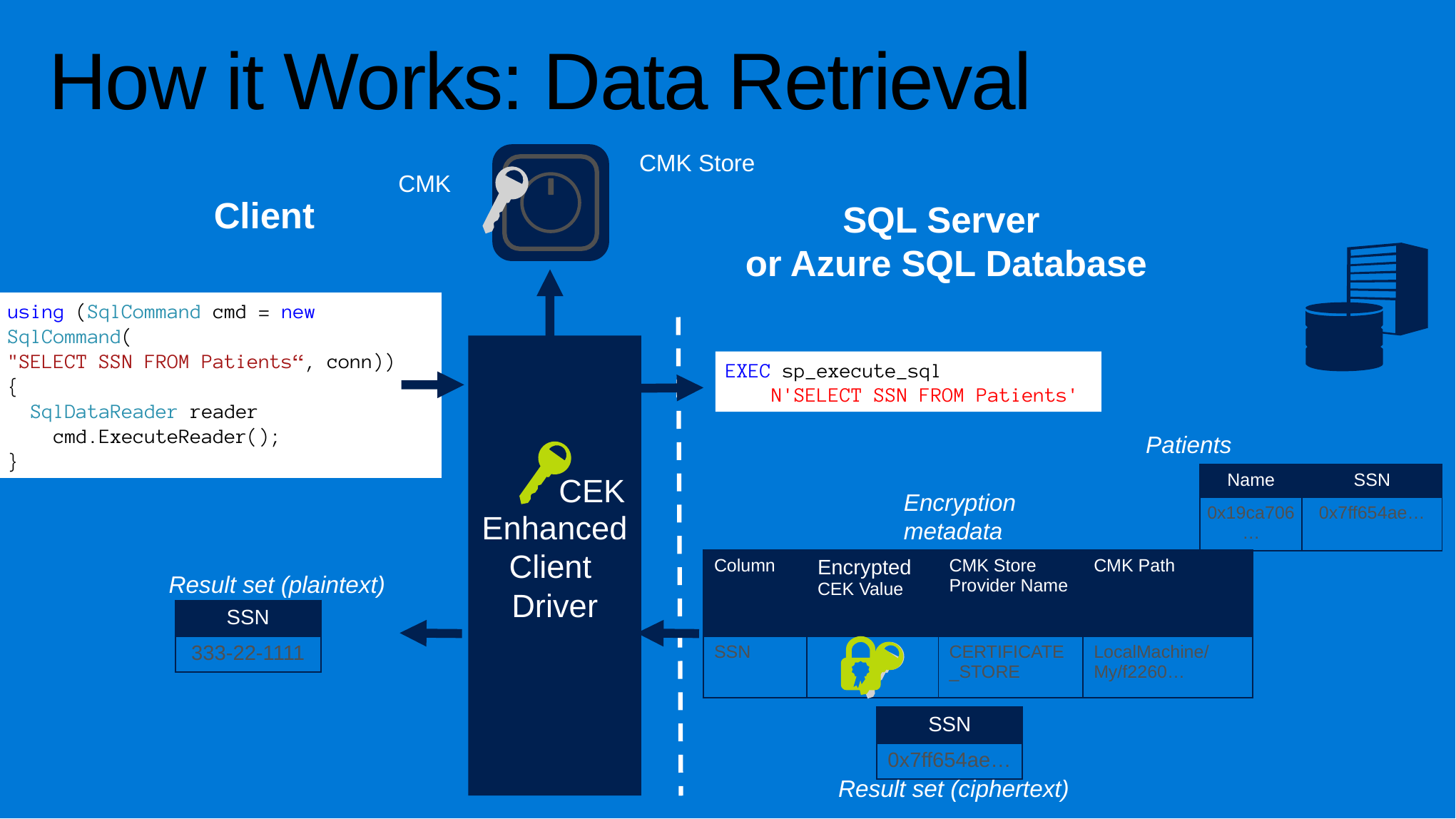

# How it Works: Data Retrieval
CMK Store

CMK

Client
SQL Server
or Azure SQL Database

using (SqlCommand cmd = new SqlCommand(
"SELECT SSN FROM Patients“, conn))
{
  SqlDataReader reader
    cmd.ExecuteReader();
}

Enhanced Client
Driver
EXEC sp_execute_sql
    N'SELECT SSN FROM Patients'
Patients

CEK

| Name | SSN |
| --- | --- |
| 0x19ca706… | 0x7ff654ae… |
Encryption
metadata
Result set (ciphertext)
| Column | Encrypted CEK Value | CMK Store Provider Name | CMK Path |
| --- | --- | --- | --- |
| SSN |  | CERTIFICATE\_STORE | LocalMachine/ My/f2260… |
Result set (plaintext)
| SSN |
| --- |
| 333-22-1111 |

| SSN |
| --- |
| 0x7ff654ae… |